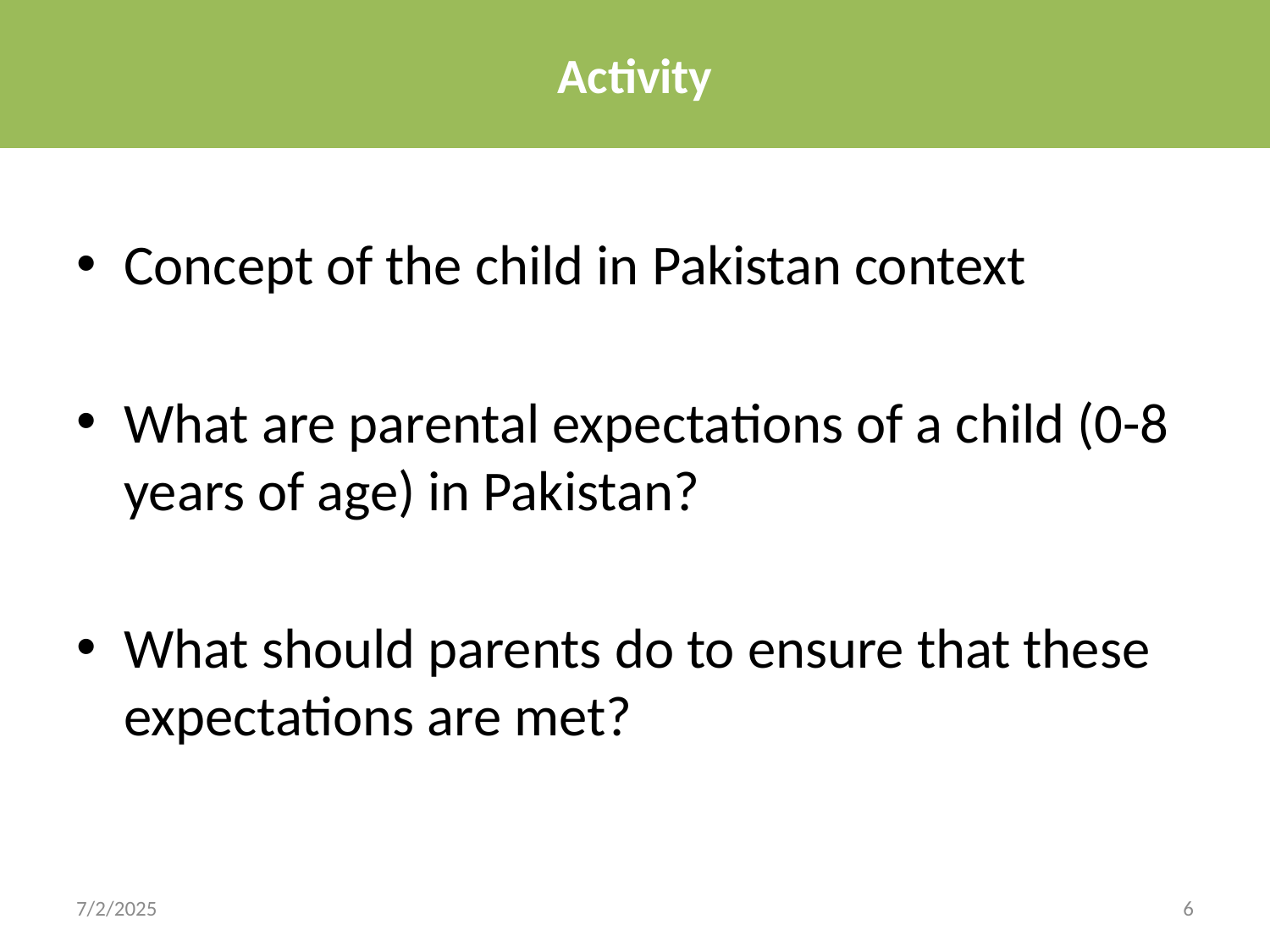

Activity
Concept of the child in Pakistan context

What are parental expectations of a child (0-8 years of age) in Pakistan?

What should parents do to ensure that these expectations are met?
7/2/2025
6